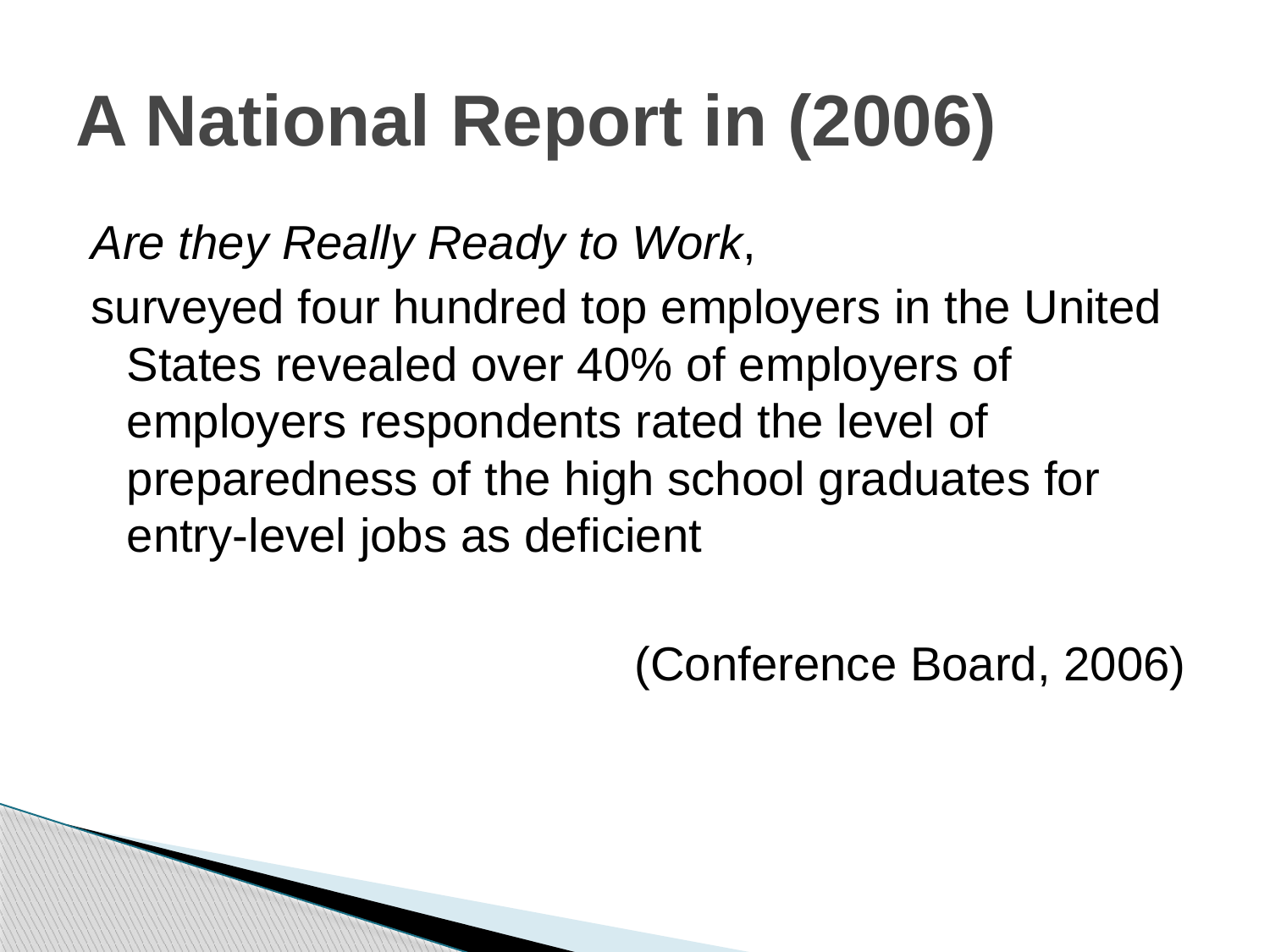

# A National Report in (2006)
Are they Really Ready to Work,
surveyed four hundred top employers in the United States revealed over 40% of employers of employers respondents rated the level of preparedness of the high school graduates for entry-level jobs as deficient

					(Conference Board, 2006)